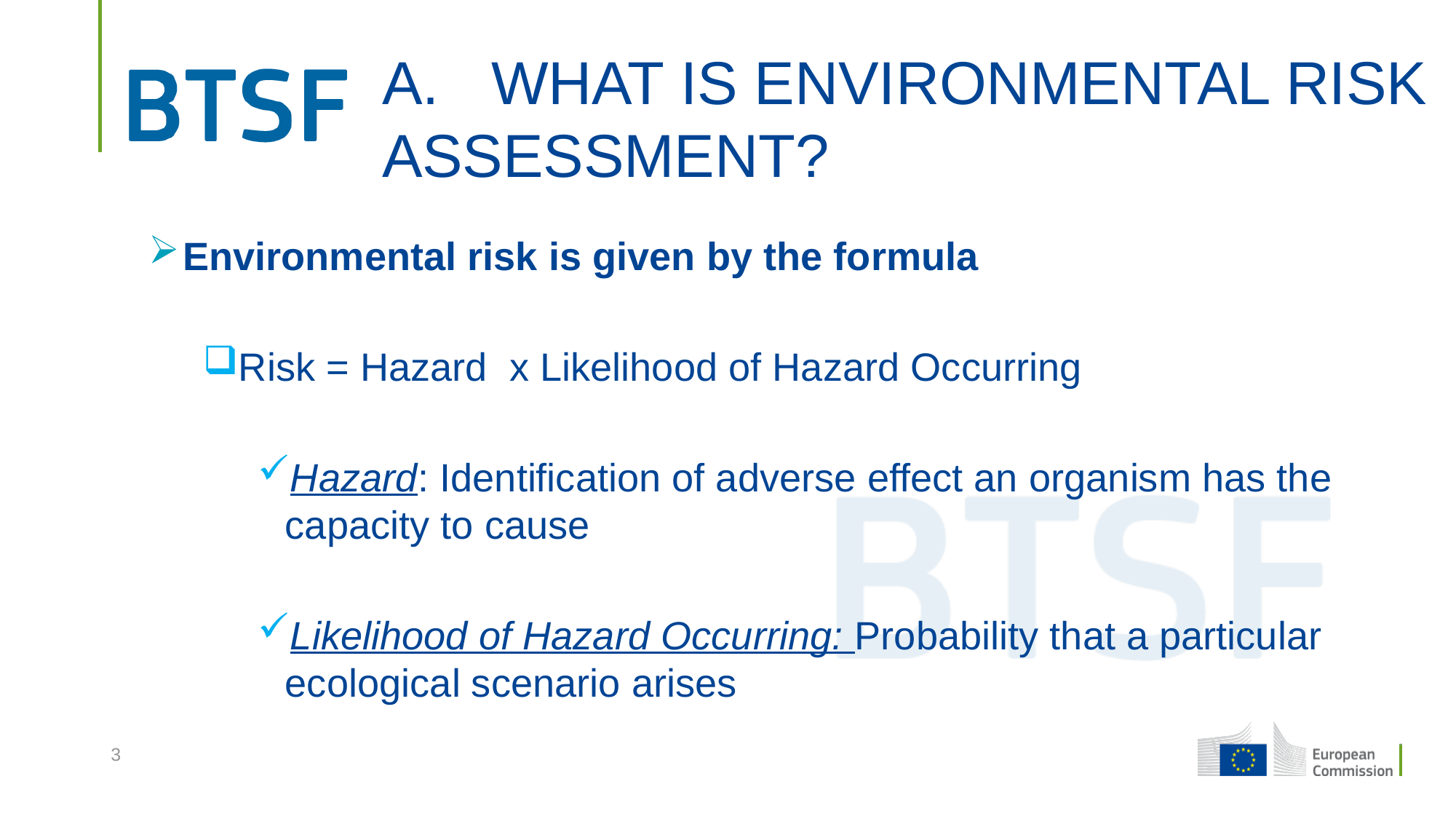

A.	WHAT IS ENVIRONMENTAL RISK ASSESSMENT?

Environmental risk is given by the formula

Risk = Hazard  x Likelihood of Hazard Occurring

Hazard: Identification of adverse effect an organism has the capacity to cause

Likelihood of Hazard Occurring: Probability that a particular ecological scenario arises

3